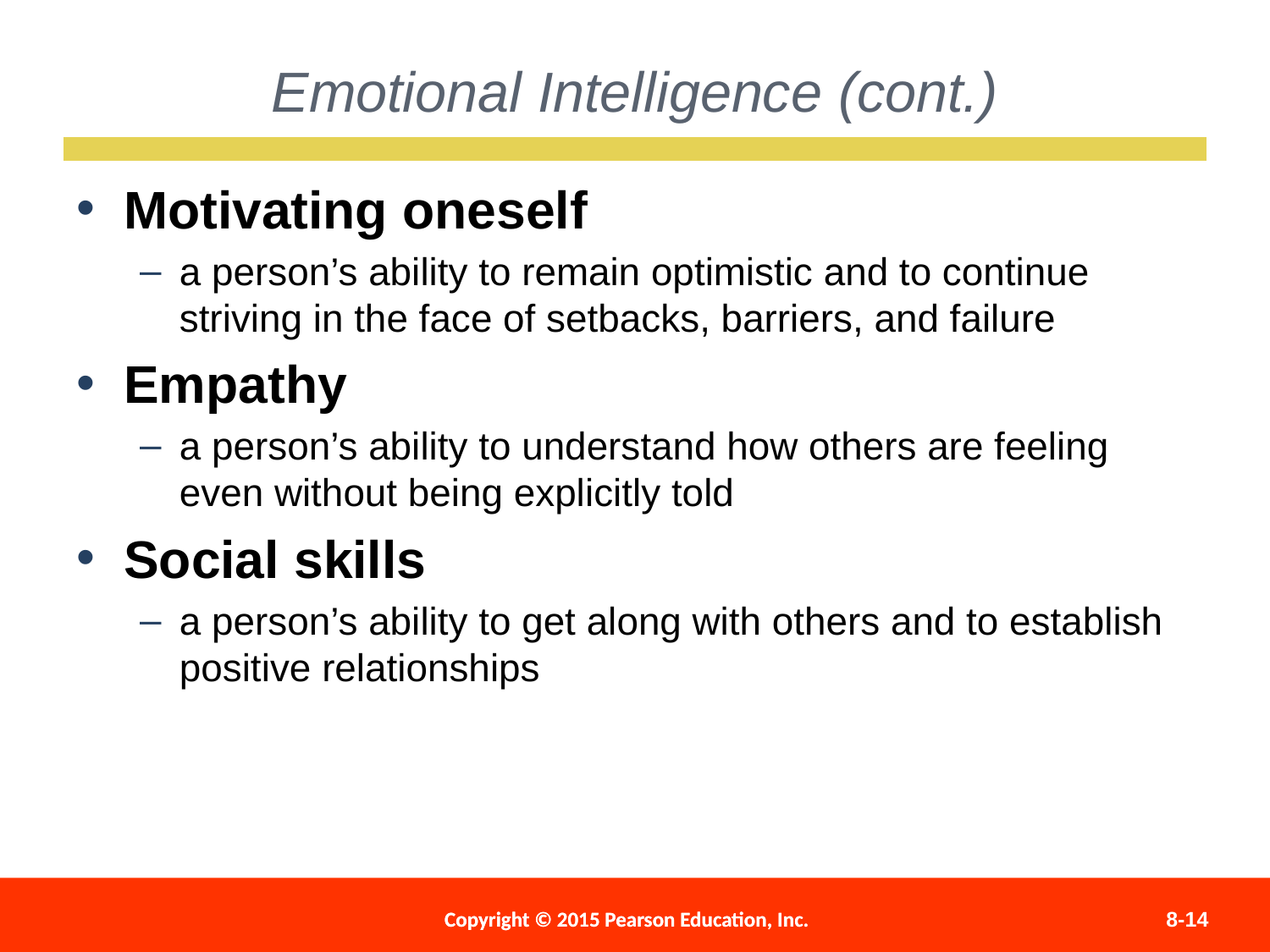

Emotional Intelligence (cont.)
Motivating oneself
a person’s ability to remain optimistic and to continue striving in the face of setbacks, barriers, and failure
Empathy
a person’s ability to understand how others are feeling even without being explicitly told
Social skills
a person’s ability to get along with others and to establish positive relationships

Copyright © 2015 Pearson Education, Inc.